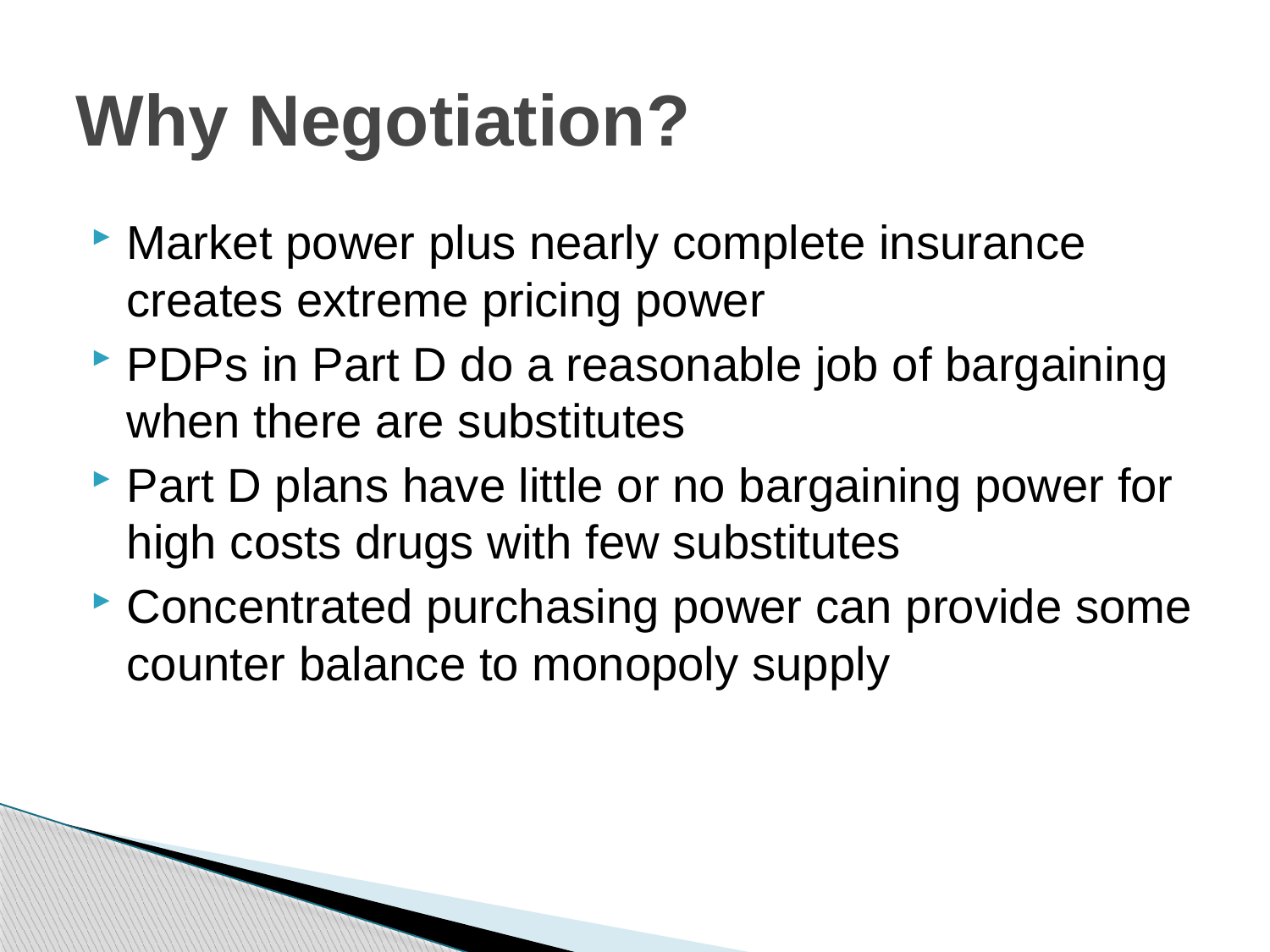

# Why Negotiation?
Market power plus nearly complete insurance creates extreme pricing power
PDPs in Part D do a reasonable job of bargaining when there are substitutes
Part D plans have little or no bargaining power for high costs drugs with few substitutes
Concentrated purchasing power can provide some counter balance to monopoly supply